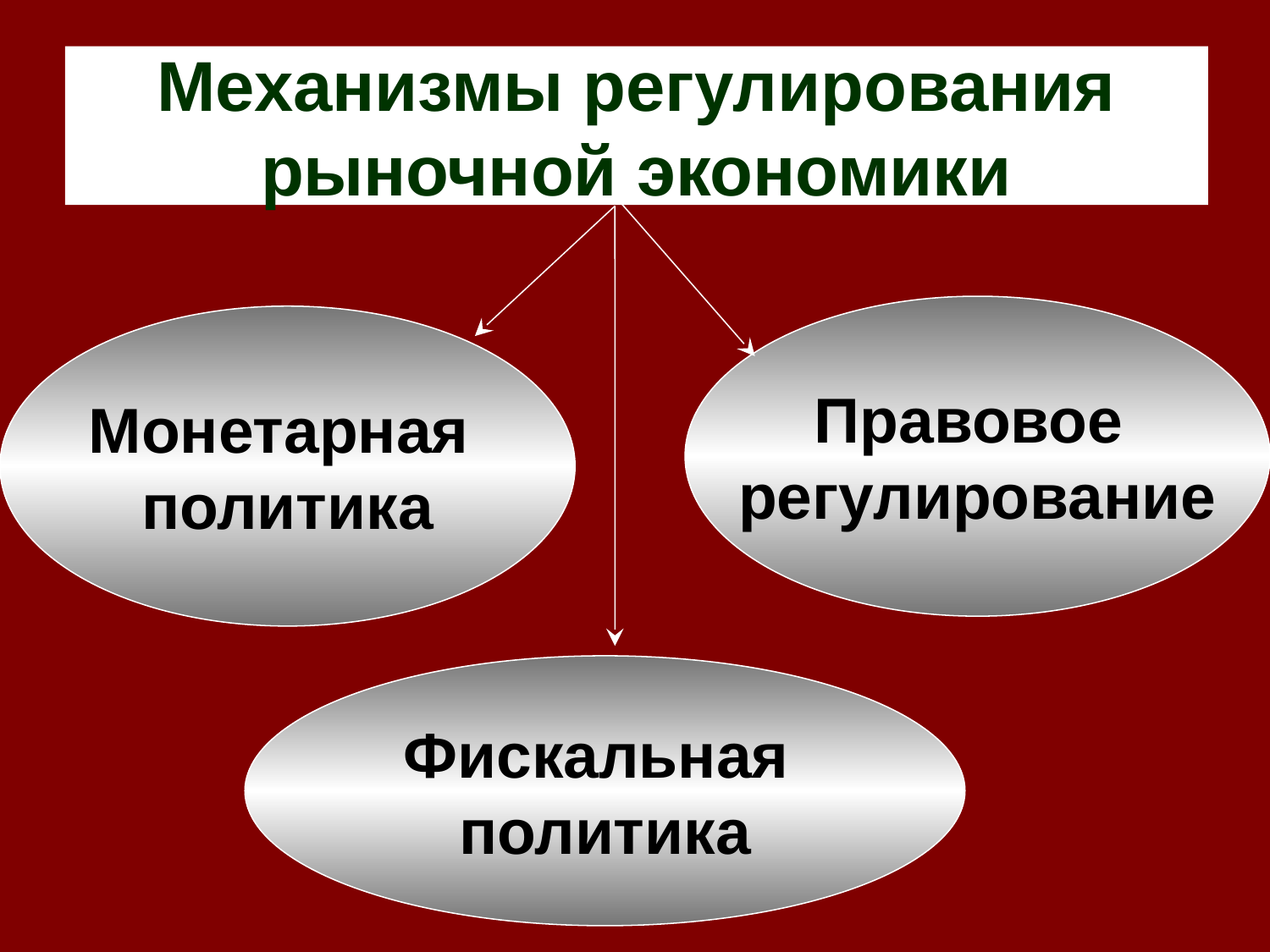

# Механизмы регулирования    рыночной экономики

Правовое
регулирование
Монетарная
политика
Фискальная
политика